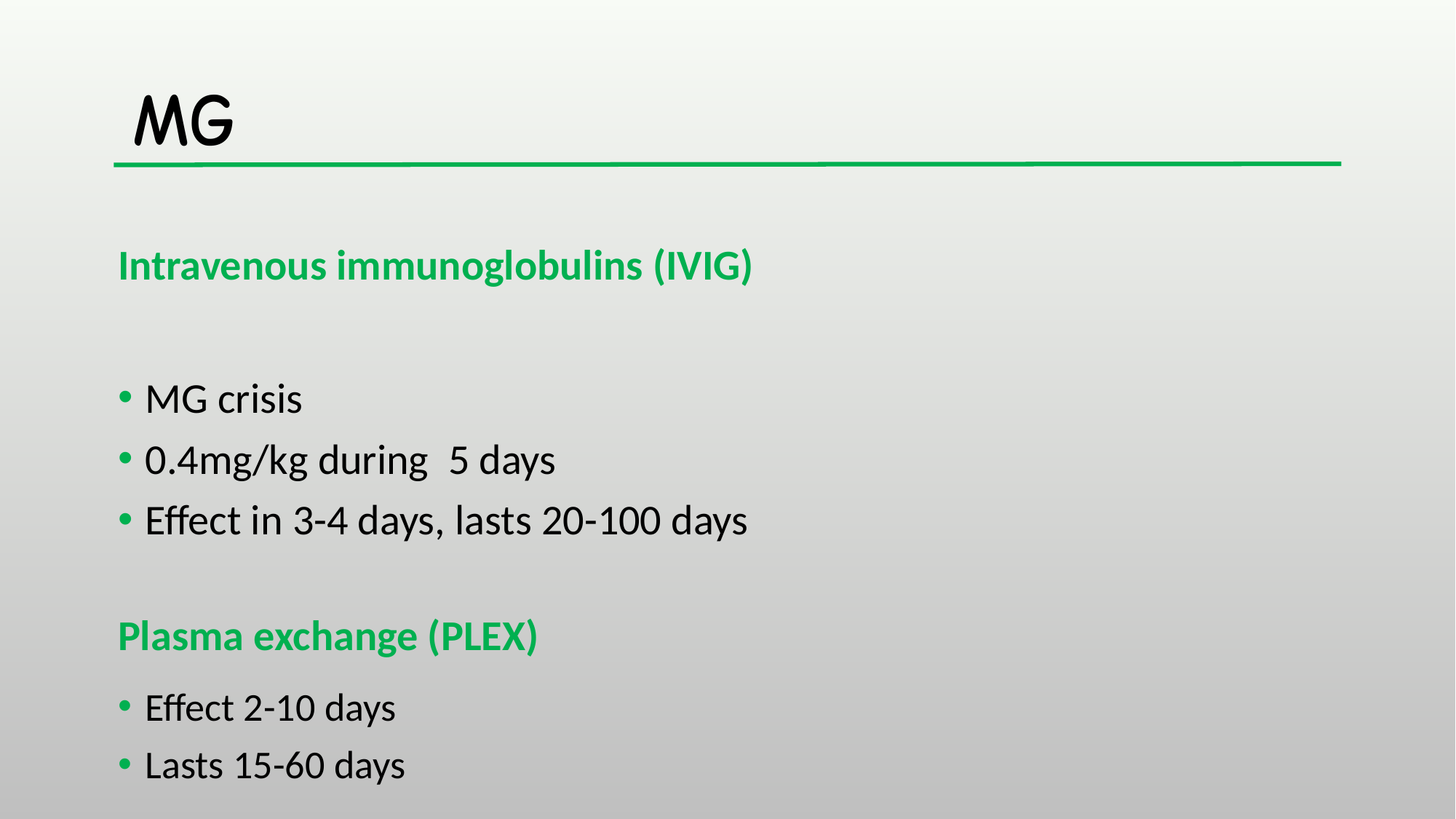

# MG
Intravenous immunoglobulins (IVIG)

MG crisis
0.4mg/kg during  5 days
Effect in 3-4 days, lasts 20-100 days

Plasma exchange (PLEX)
Effect 2-10 days
Lasts 15-60 days